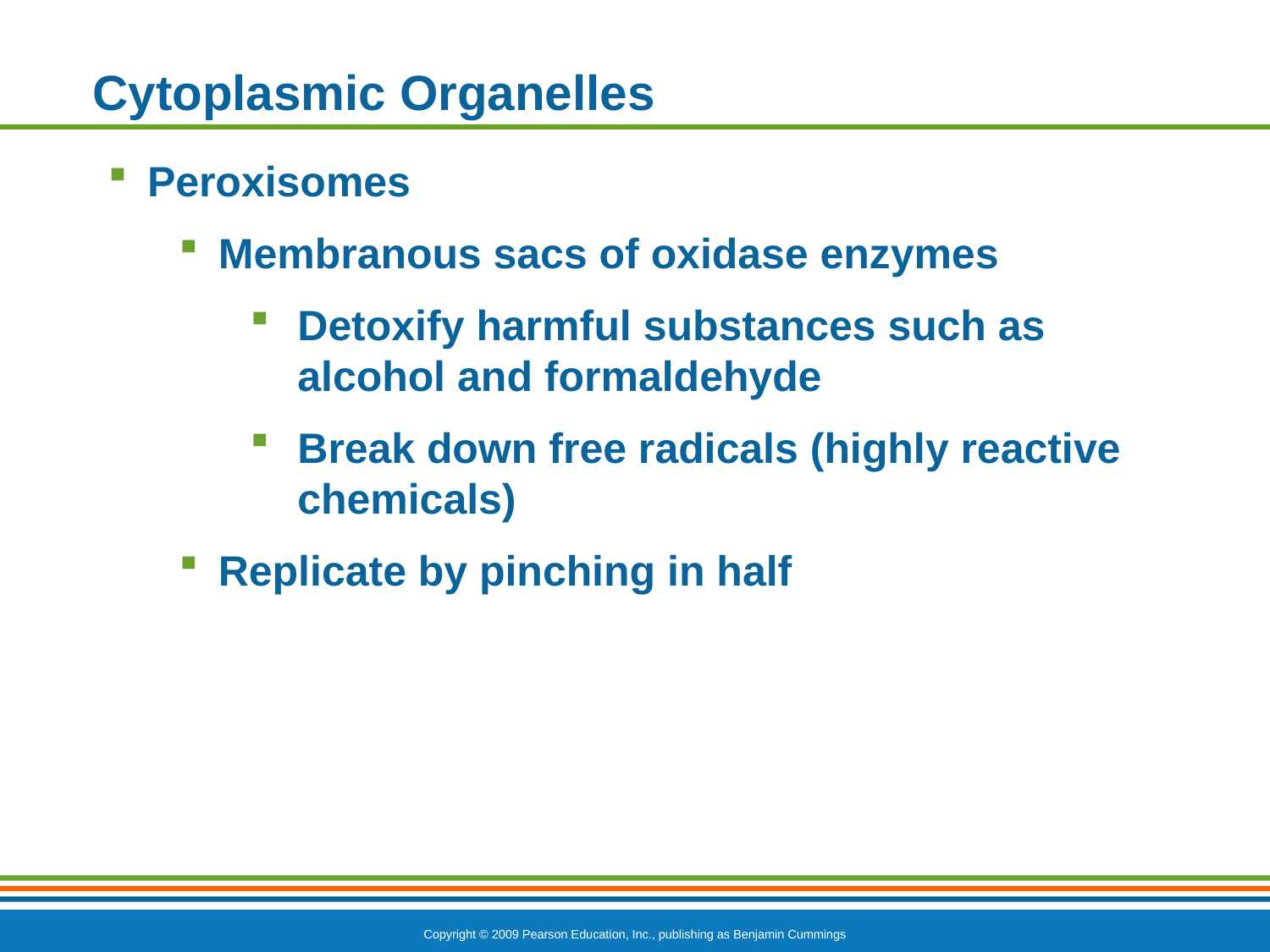

# Cytoplasmic Organelles
Peroxisomes
Membranous sacs of oxidase enzymes
Detoxify harmful substances such as alcohol and formaldehyde
Break down free radicals (highly reactive chemicals)
Replicate by pinching in half